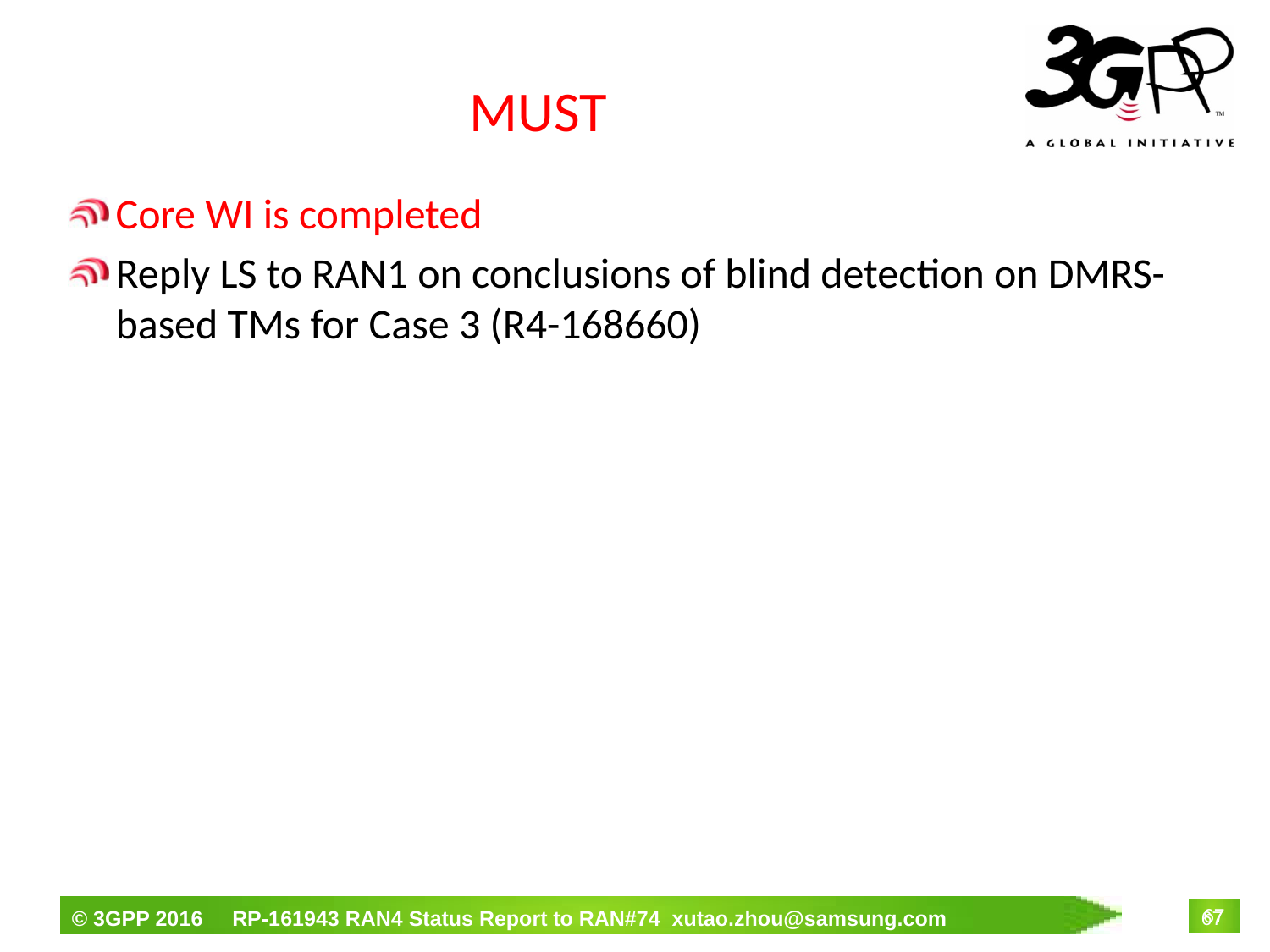

# MUST
Core WI is completed
Reply LS to RAN1 on conclusions of blind detection on DMRS-based TMs for Case 3 (R4-168660)

67